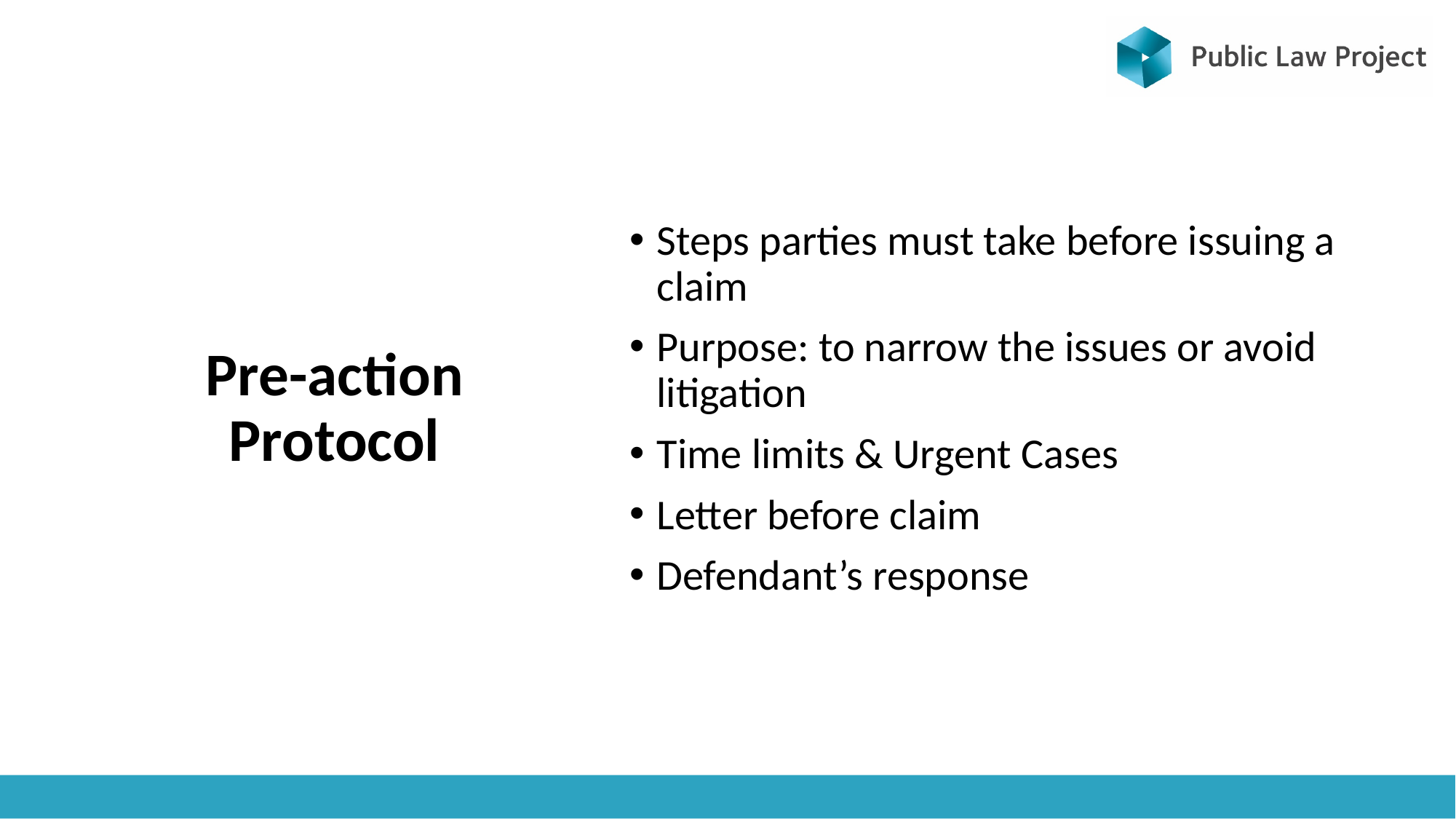

# Pre-action Protocol
Steps parties must take before issuing a claim
Purpose: to narrow the issues or avoid litigation
Time limits & Urgent Cases
Letter before claim
Defendant’s response